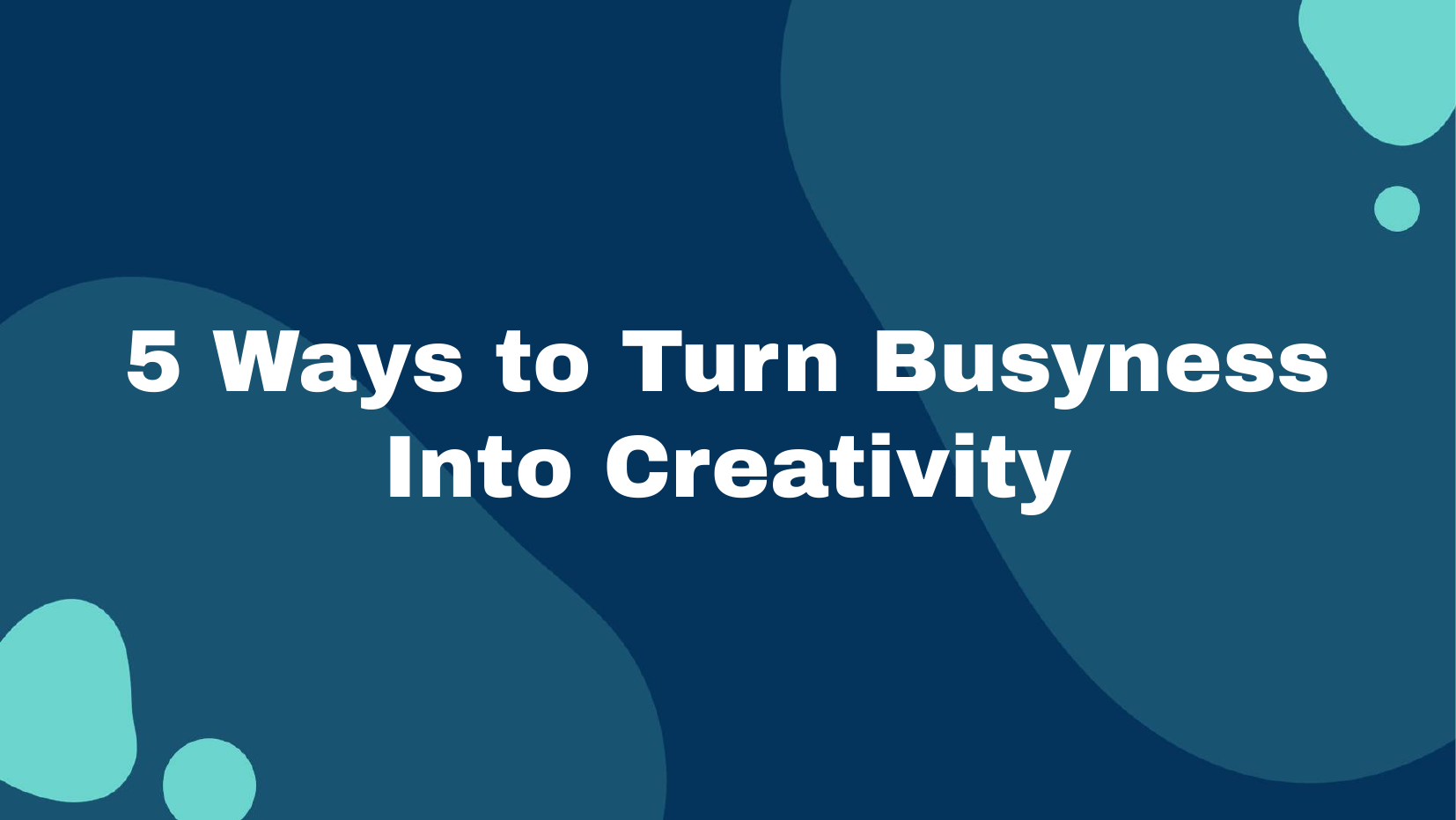

5 Ways to Turn Busyness Into Creativity